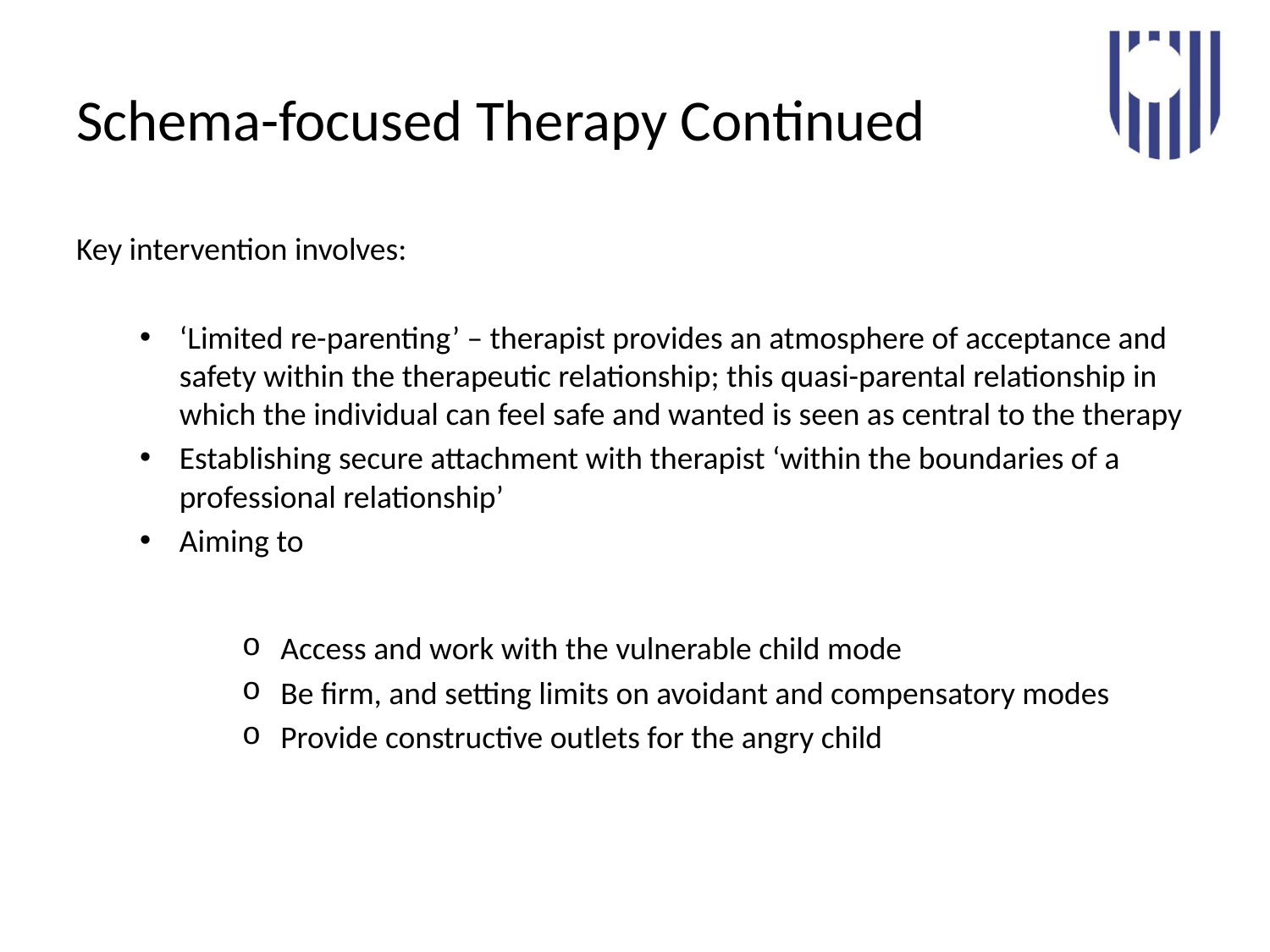

# Schema-focused Therapy Continued
Key intervention involves:

‘Limited re-parenting’ – therapist provides an atmosphere of acceptance and safety within the therapeutic relationship; this quasi-parental relationship in which the individual can feel safe and wanted is seen as central to the therapy
Establishing secure attachment with therapist ‘within the boundaries of a professional relationship’
Aiming to

Access and work with the vulnerable child mode
Be firm, and setting limits on avoidant and compensatory modes
Provide constructive outlets for the angry child